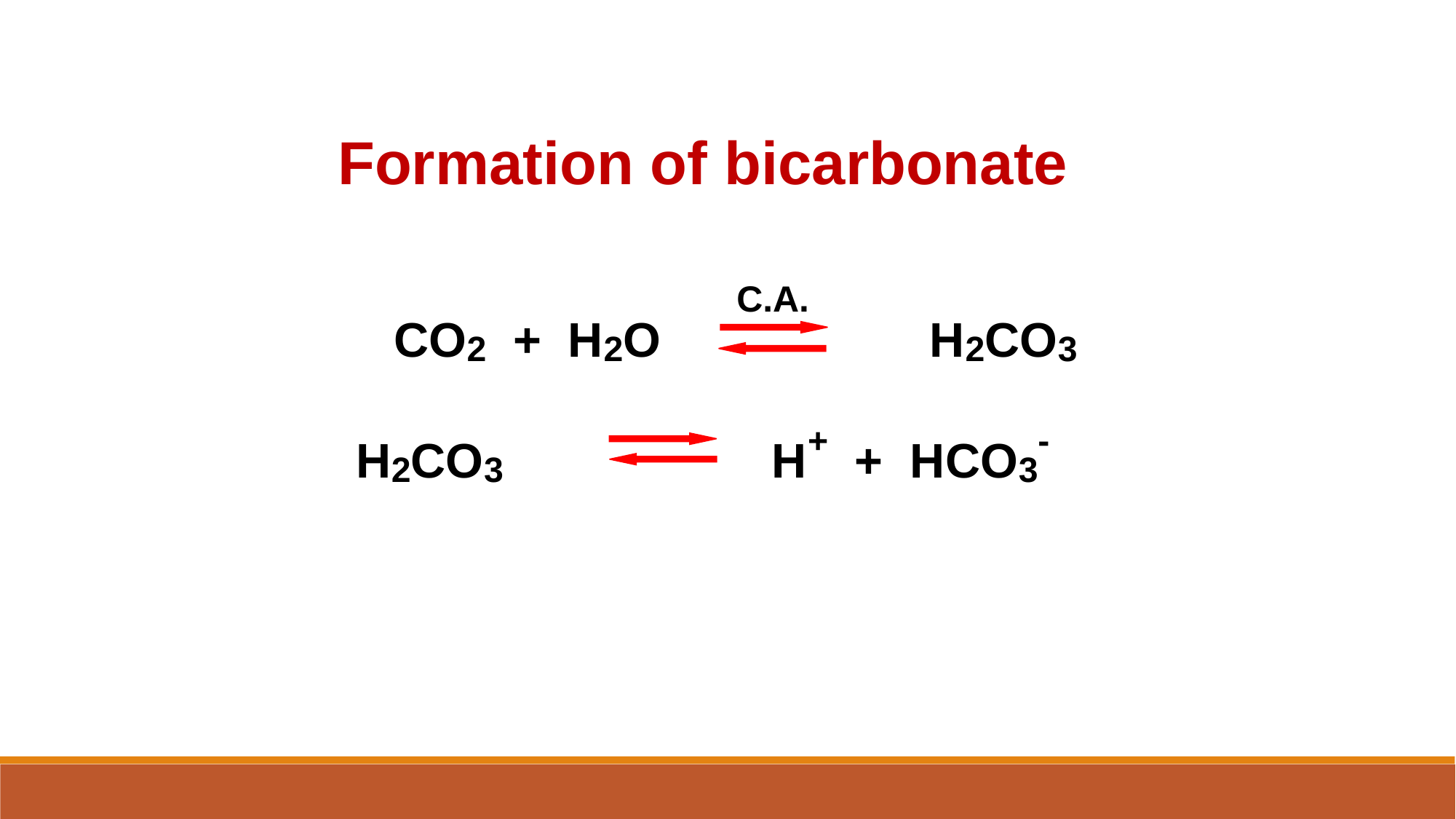

Formation of bicarbonate
C.A.
CO2  +  H2O                    H2CO3

H2CO3                    H+  +  HCO3-